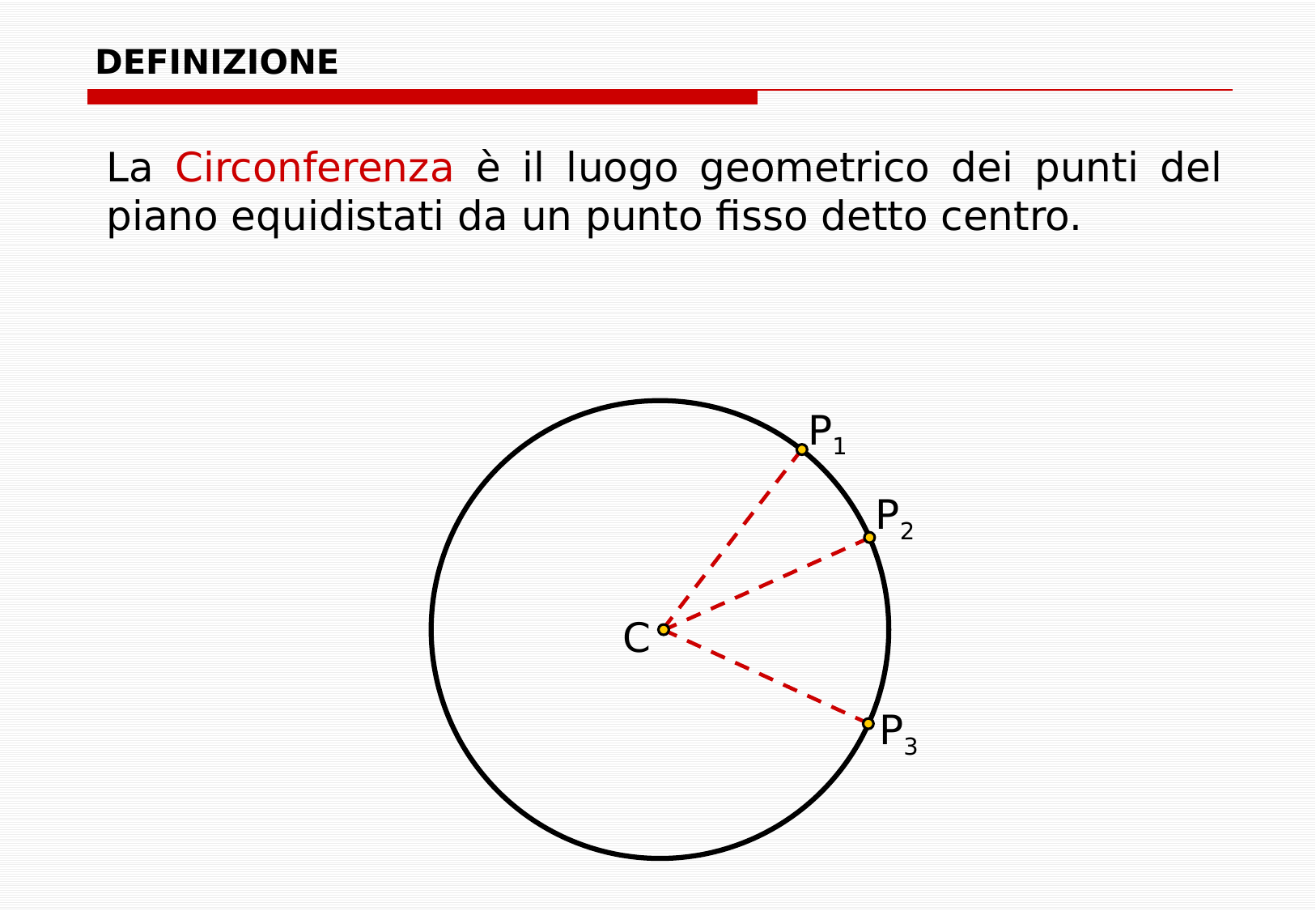

# DEFINIZIONE
La Circonferenza è il luogo geometrico dei punti del piano equidistati da un punto fisso detto centro.
P1

P2

C

P3